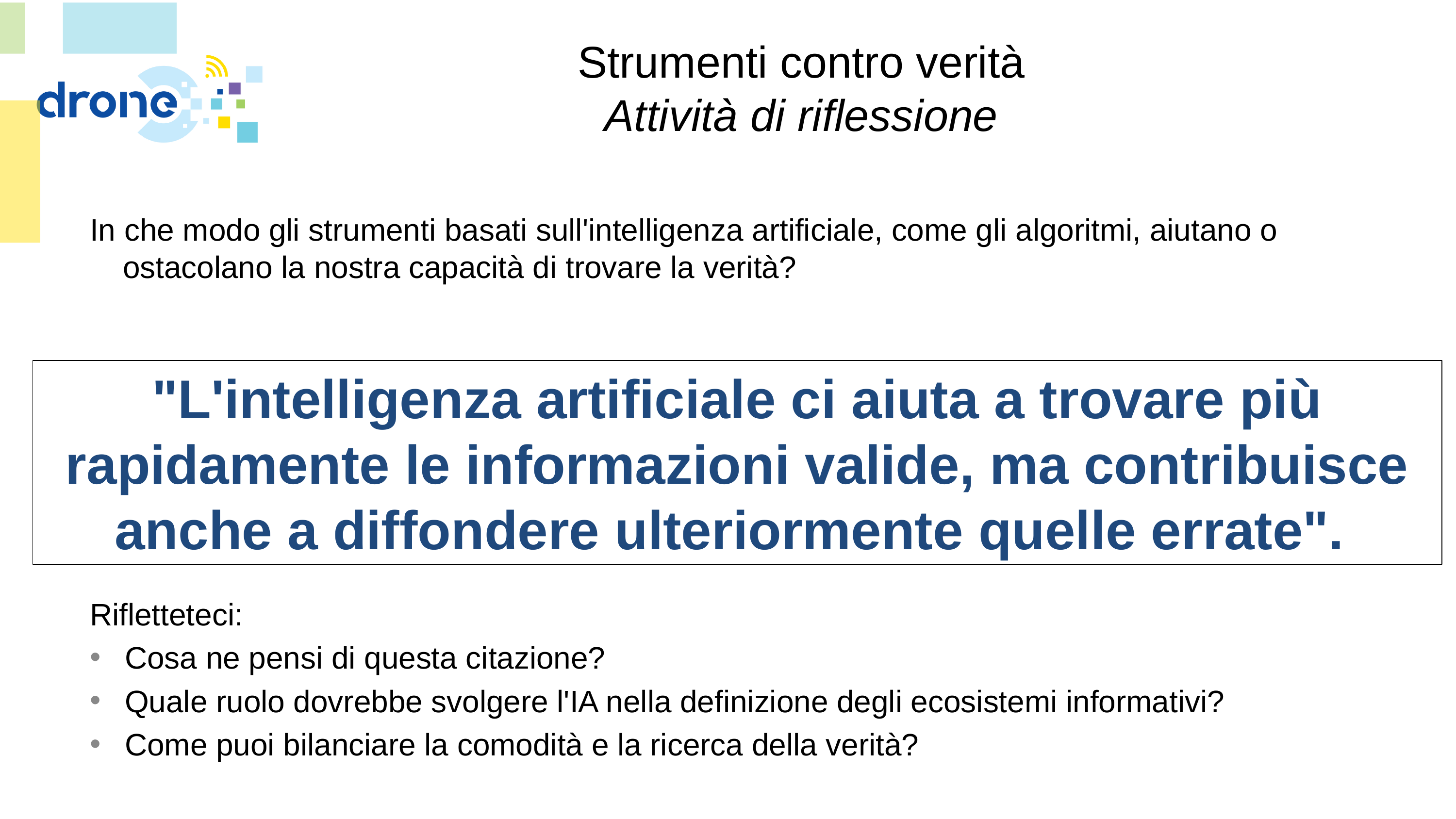

# Strumenti contro verità Attività di riflessione

In che modo gli strumenti basati sull'intelligenza artificiale, come gli algoritmi, aiutano o ostacolano la nostra capacità di trovare la verità?

Rifletteteci:
Cosa ne pensi di questa citazione?
Quale ruolo dovrebbe svolgere l'IA nella definizione degli ecosistemi informativi?
Come puoi bilanciare la comodità e la ricerca della verità?
"L'intelligenza artificiale ci aiuta a trovare più rapidamente le informazioni valide, ma contribuisce anche a diffondere ulteriormente quelle errate".